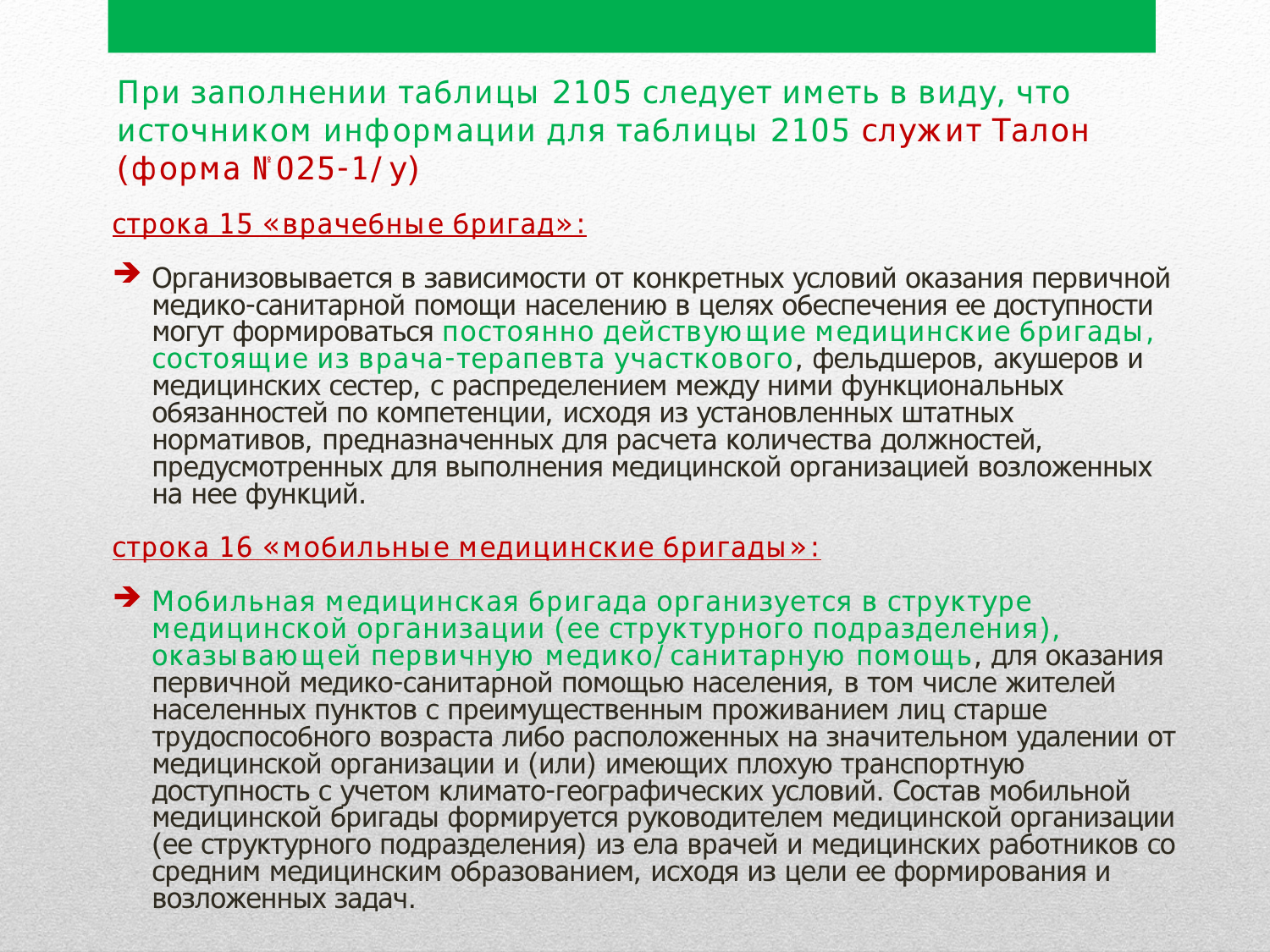

При заполнении таблицы 2105 следует иметь в виду, что источником информации для таблицы 2105 служит Талон (форма №025-1/у)
строка 15 «врачебные бригад»:

Организовывается в зависимости от конкретных условий оказания первичной медико-санитарной помощи населению в целях обеспечения ее доступности могут формироваться постоянно действующие медицинские бригады, состоящие из врача-терапевта участкового, фельдшеров, акушеров и медицинских сестер, с распределением между ними функциональных обязанностей по компетенции, исходя из установленных штатных нормативов, предназначенных для расчета количества должностей, предусмотренных для выполнения медицинской организацией возложенных на нее функций.

строка 16 «мобильные медицинские бригады»:

Мобильная медицинская бригада организуется в структуре медицинской организации (ее структурного подразделения), оказывающей первичную медико/санитарную помощь, для оказания первичной медико-санитарной помощью населения, в том числе жителей населенных пунктов с преимущественным проживанием лиц старше трудоспособного возраста либо расположенных на значительном удалении от медицинской организации и (или) имеющих плохую транспортную доступность с учетом климато-географических условий. Состав мобильной медицинской бригады формируется руководителем медицинской организации (ее структурного подразделения) из ела врачей и медицинских работников со средним медицинским образованием, исходя из цели ее формирования и возложенных задач.